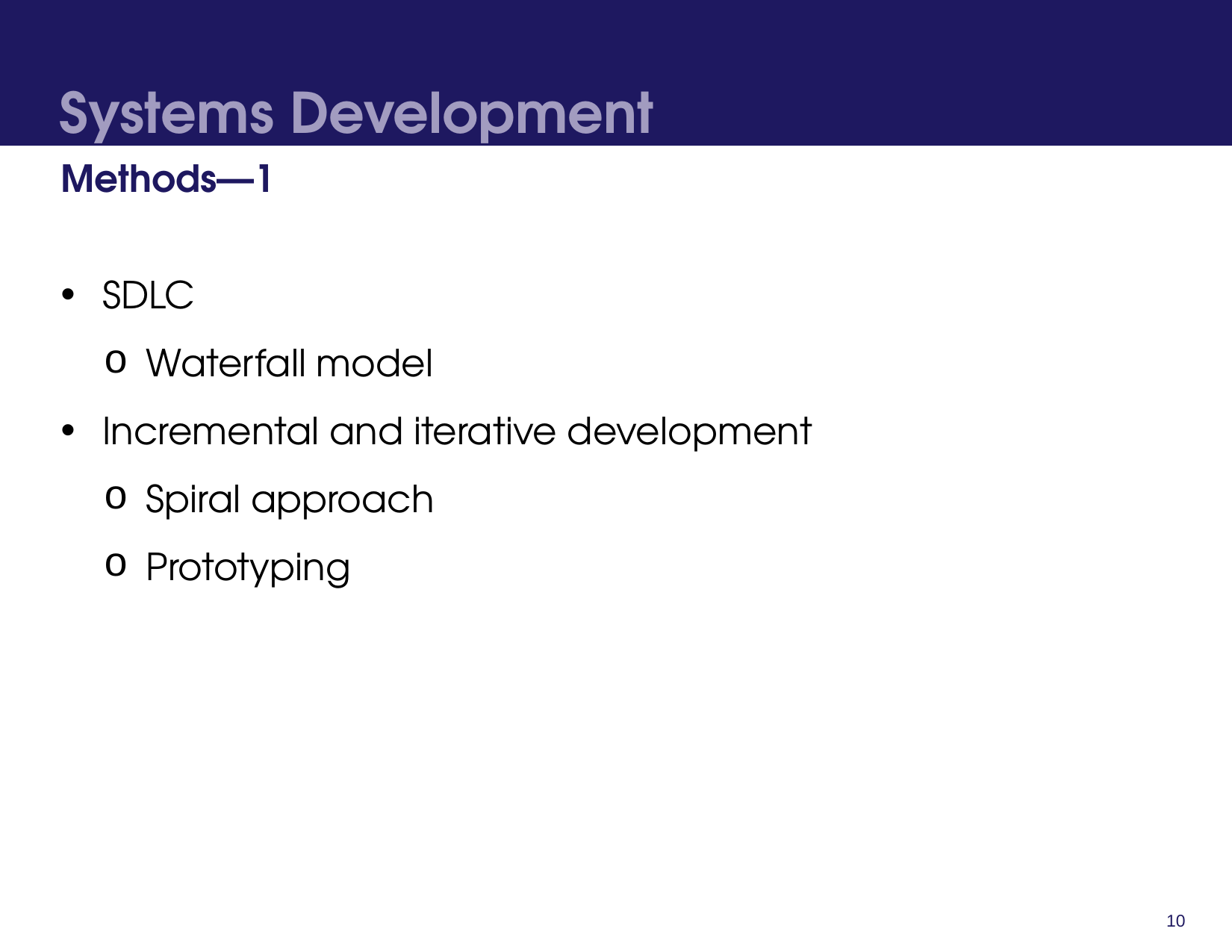

# Systems Development
Methods—1
SDLC
Waterfall model
Incremental and iterative development
Spiral approach
Prototyping
10